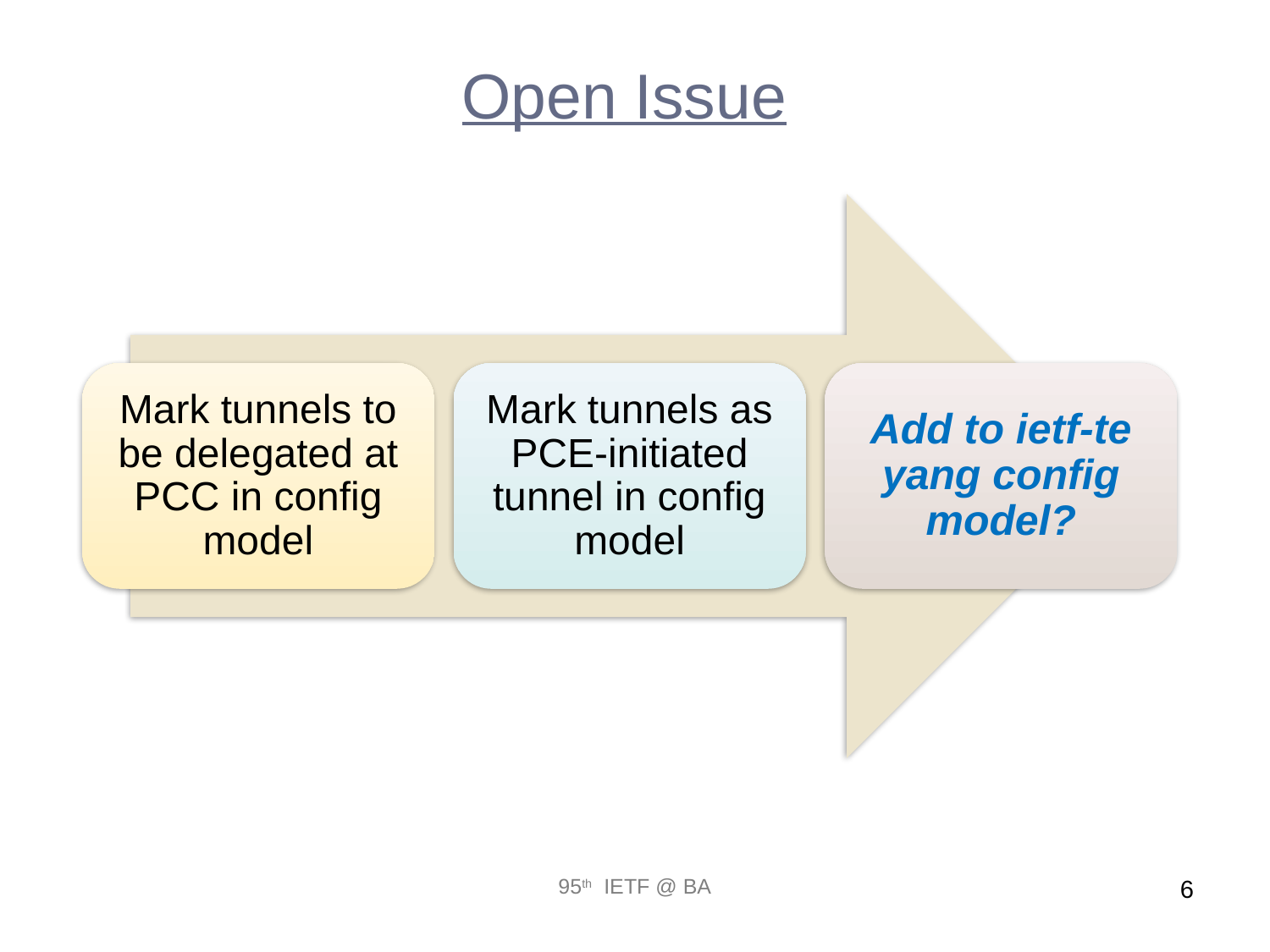

# Open Issue
Mark tunnels to be delegated at PCC in config model
Mark tunnels as PCE-initiated tunnel in config model
Add to ietf-te yang config model?
95th  IETF @ BA
6